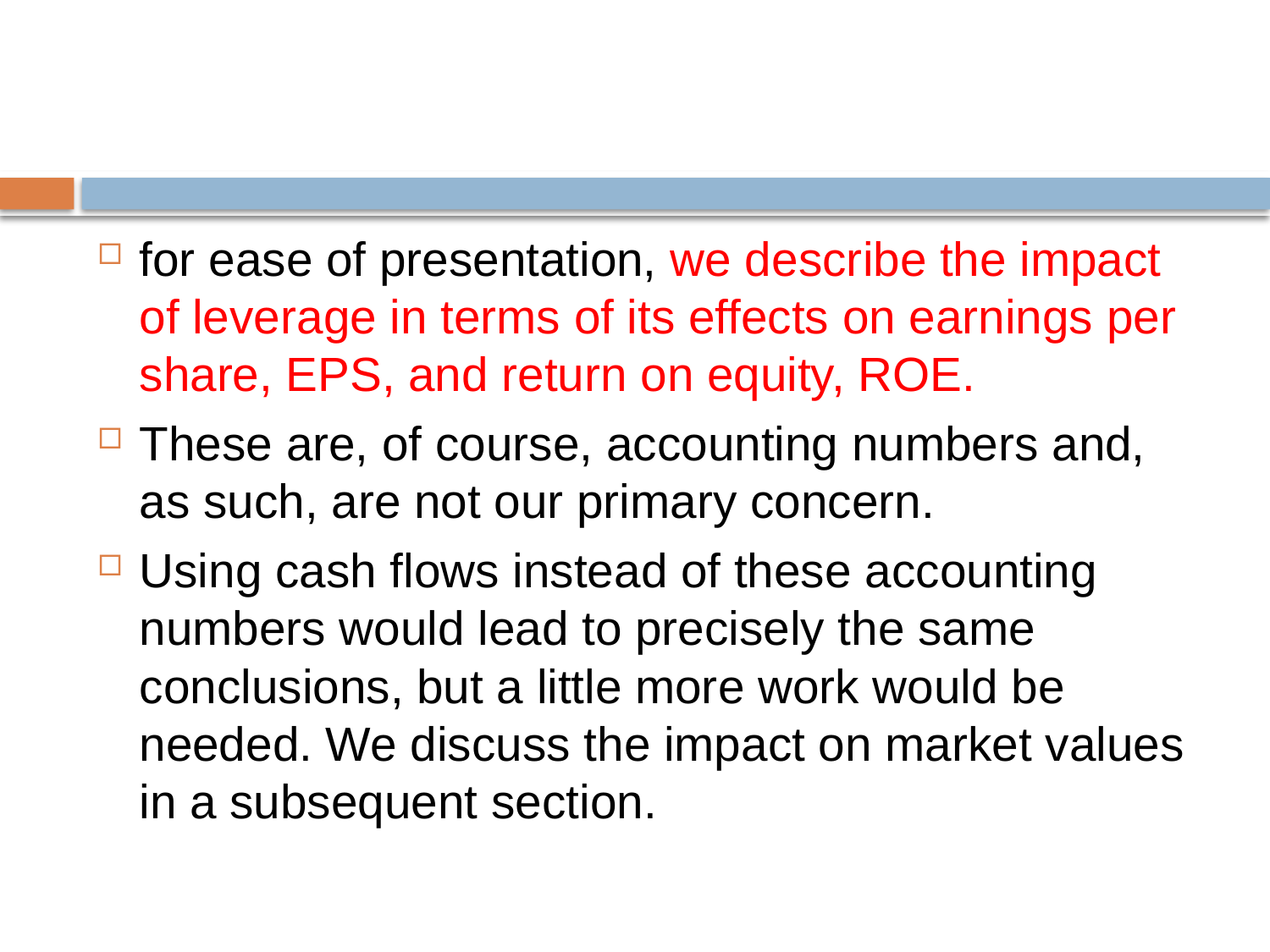

#
for ease of presentation, we describe the impact of leverage in terms of its effects on earnings per share, EPS, and return on equity, ROE.
These are, of course, accounting numbers and, as such, are not our primary concern.
Using cash flows instead of these accounting numbers would lead to precisely the same conclusions, but a little more work would be needed. We discuss the impact on market values in a subsequent section.